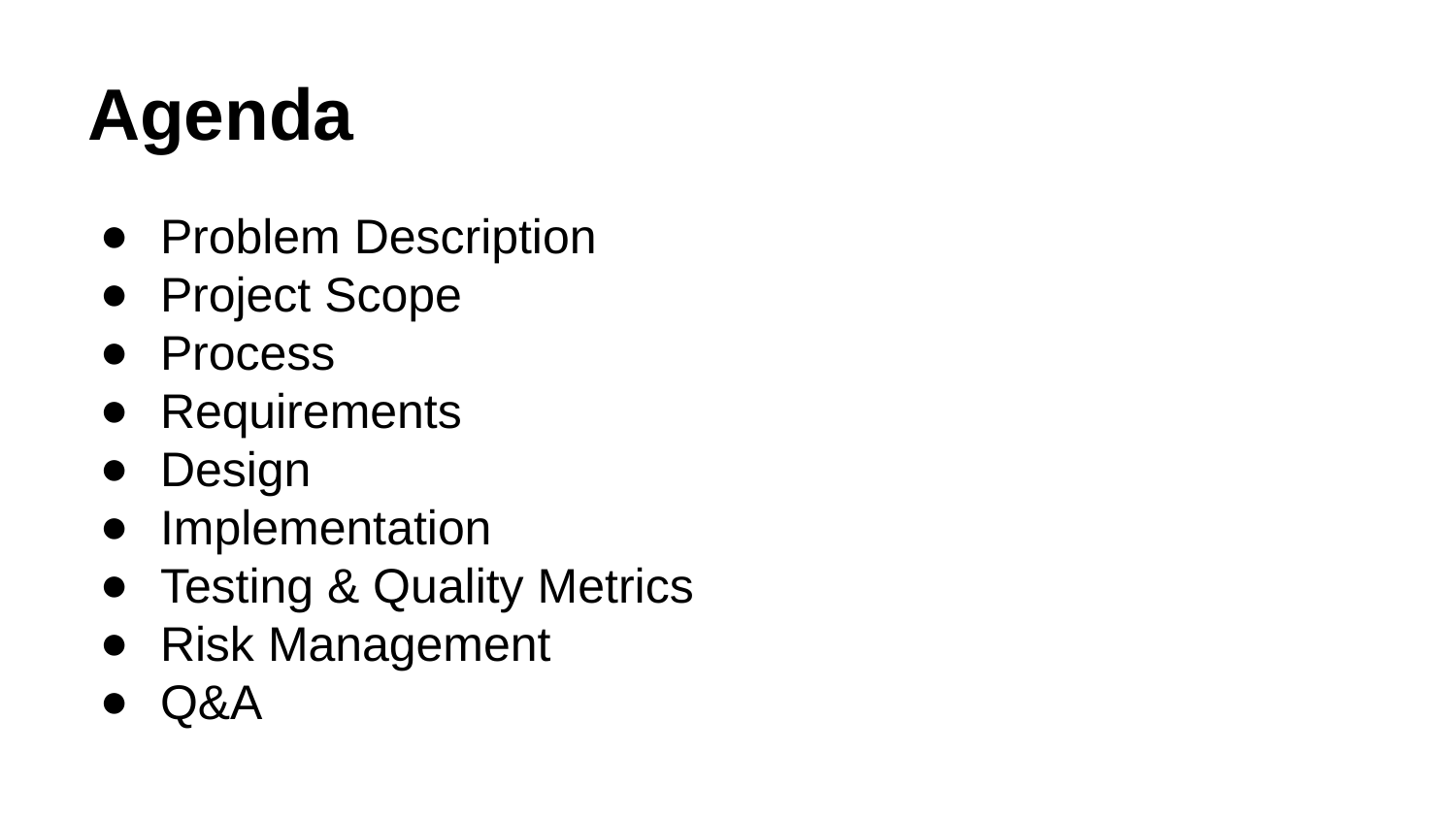

# Agenda
Problem Description
Project Scope
Process
Requirements
Design
Implementation
Testing & Quality Metrics
Risk Management
Q&A